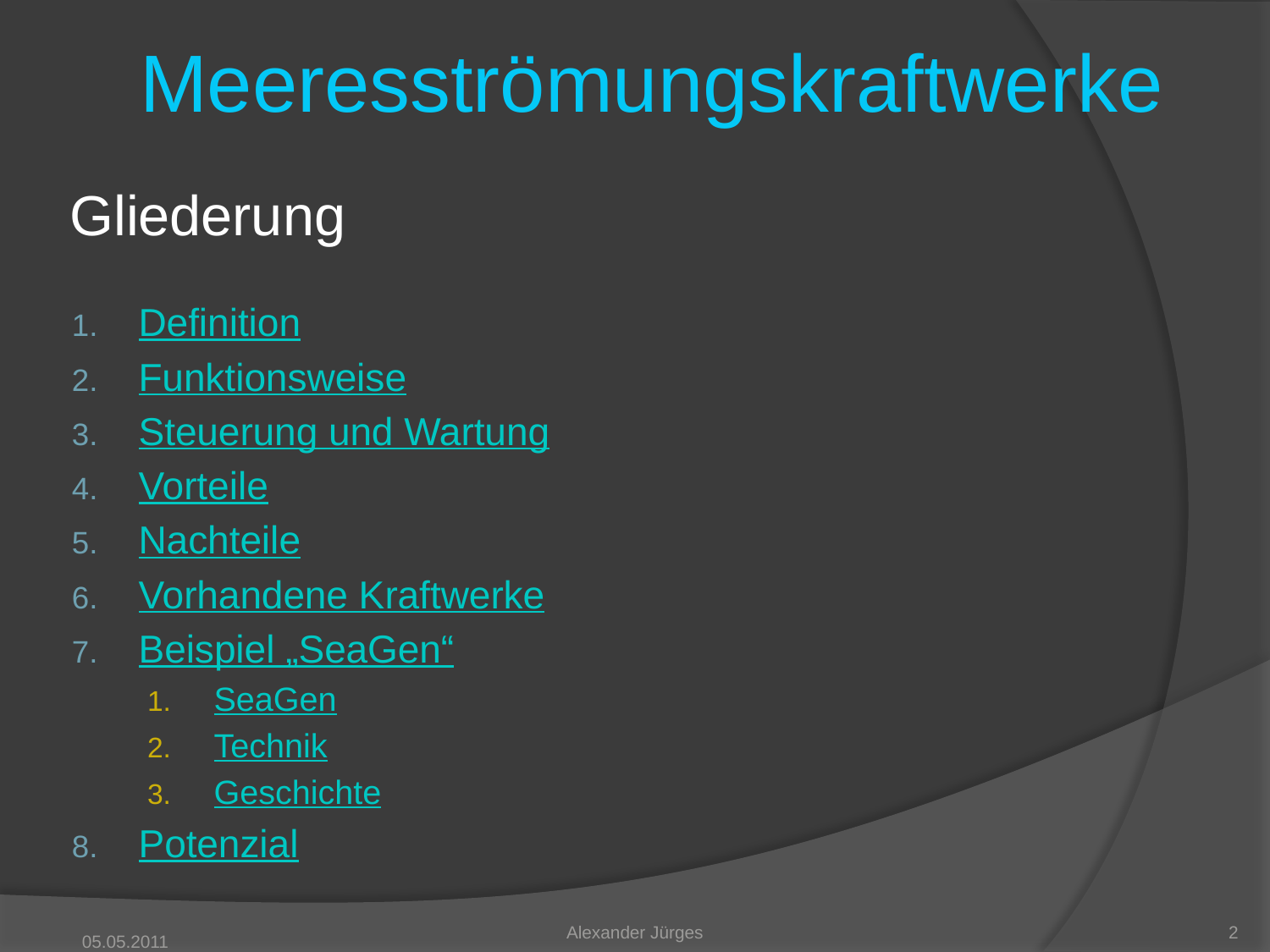

Meeresströmungskraftwerke
# Gliederung
Definition
Funktionsweise
Steuerung und Wartung
Vorteile
Nachteile
Vorhandene Kraftwerke
Beispiel „SeaGen“
SeaGen
Technik
Geschichte
Potenzial

Alexander Jürges
2
05.05.2011